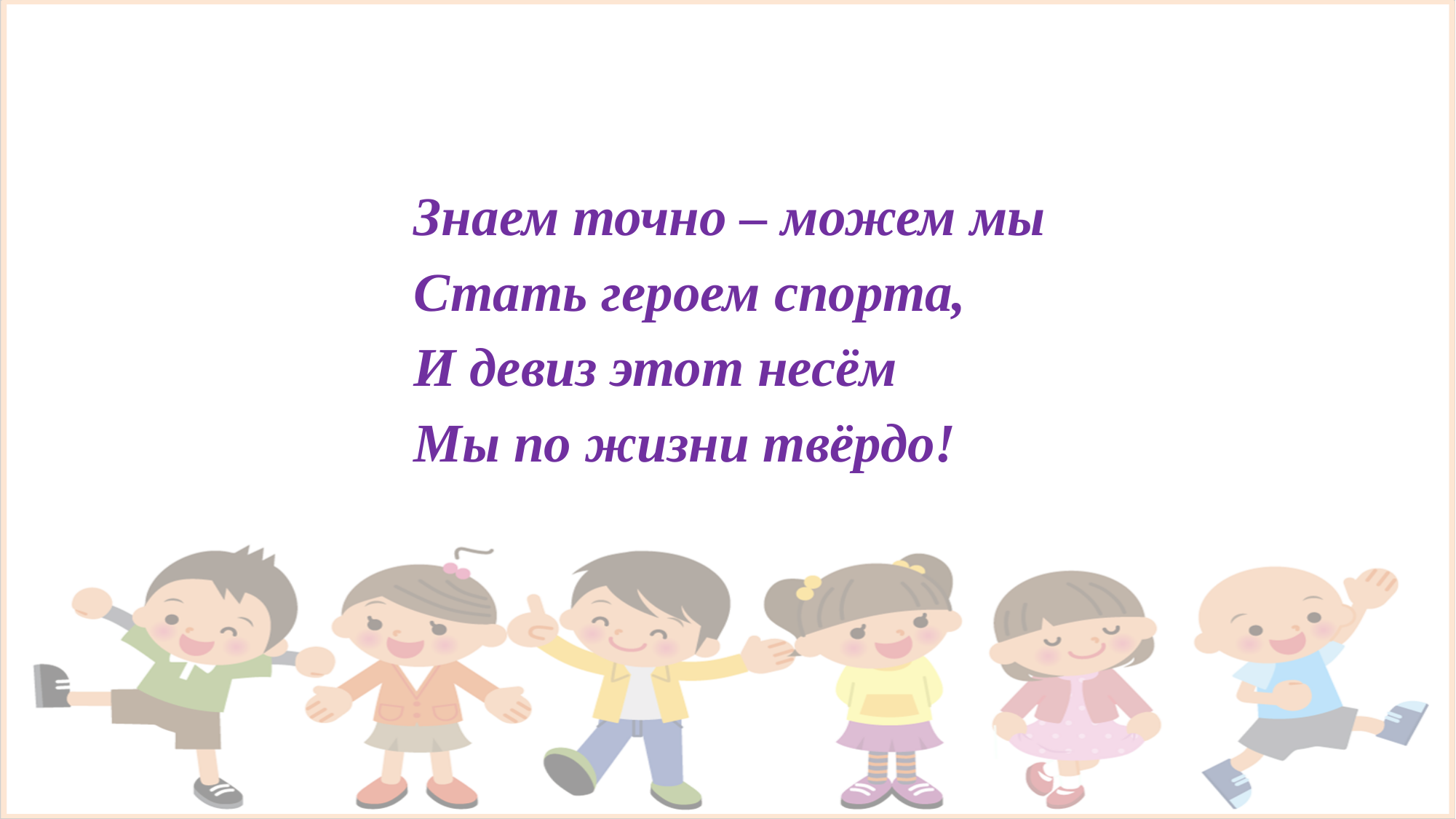

#
Знаем точно – можем мы
Стать героем спорта,
И девиз этот несём
Мы по жизни твёрдо!